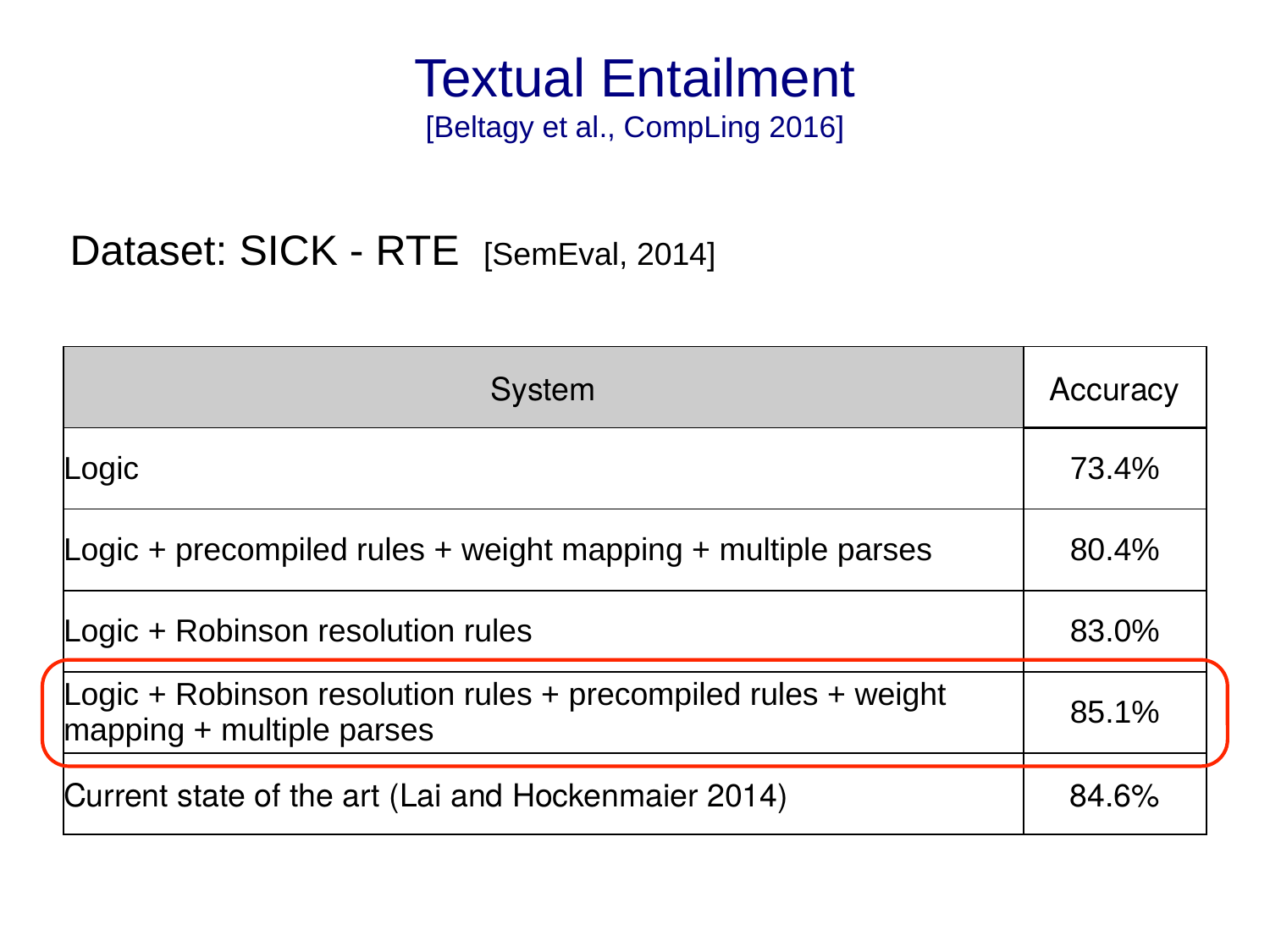

# Textual Entailment
[Beltagy et al., CompLing 2016]
Dataset: SICK - RTE  [SemEval, 2014]
| System | Accuracy |
| --- | --- |
| Logic | 73.4% |
| Logic + precompiled rules + weight mapping + multiple parses | 80.4% |
| Logic + Robinson resolution rules | 83.0% |
| Logic + Robinson resolution rules + precompiled rules + weight mapping + multiple parses | 85.1% |
| Current state of the art (Lai and Hockenmaier 2014) | 84.6% |

54